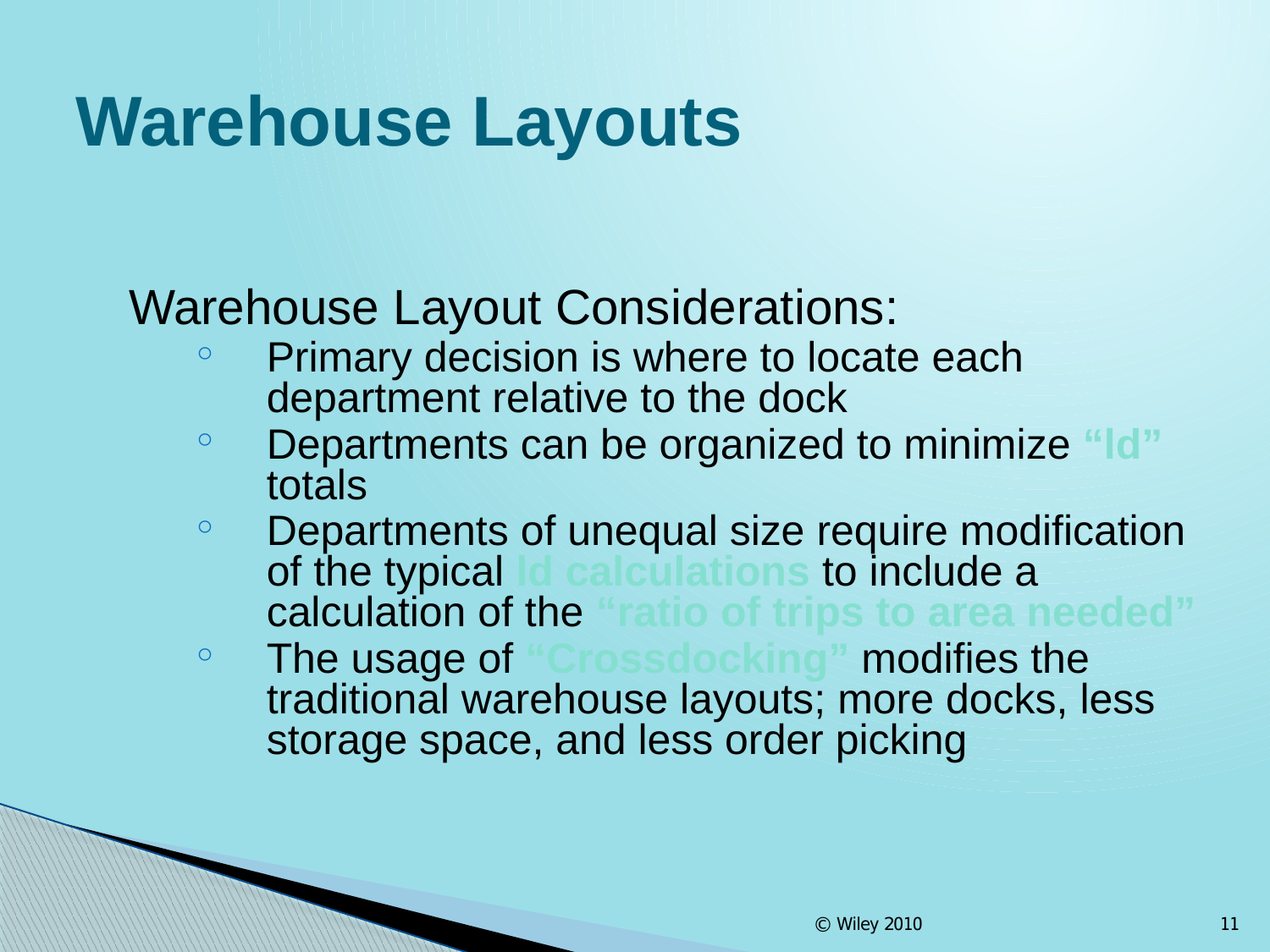

# Warehouse Layouts
Warehouse Layout Considerations:
Primary decision is where to locate each department relative to the dock
Departments can be organized to minimize “ld” totals
Departments of unequal size require modification of the typical ld calculations to include a calculation of the “ratio of trips to area needed”
The usage of “Crossdocking” modifies the traditional warehouse layouts; more docks, less storage space, and less order picking

© Wiley 2010
11